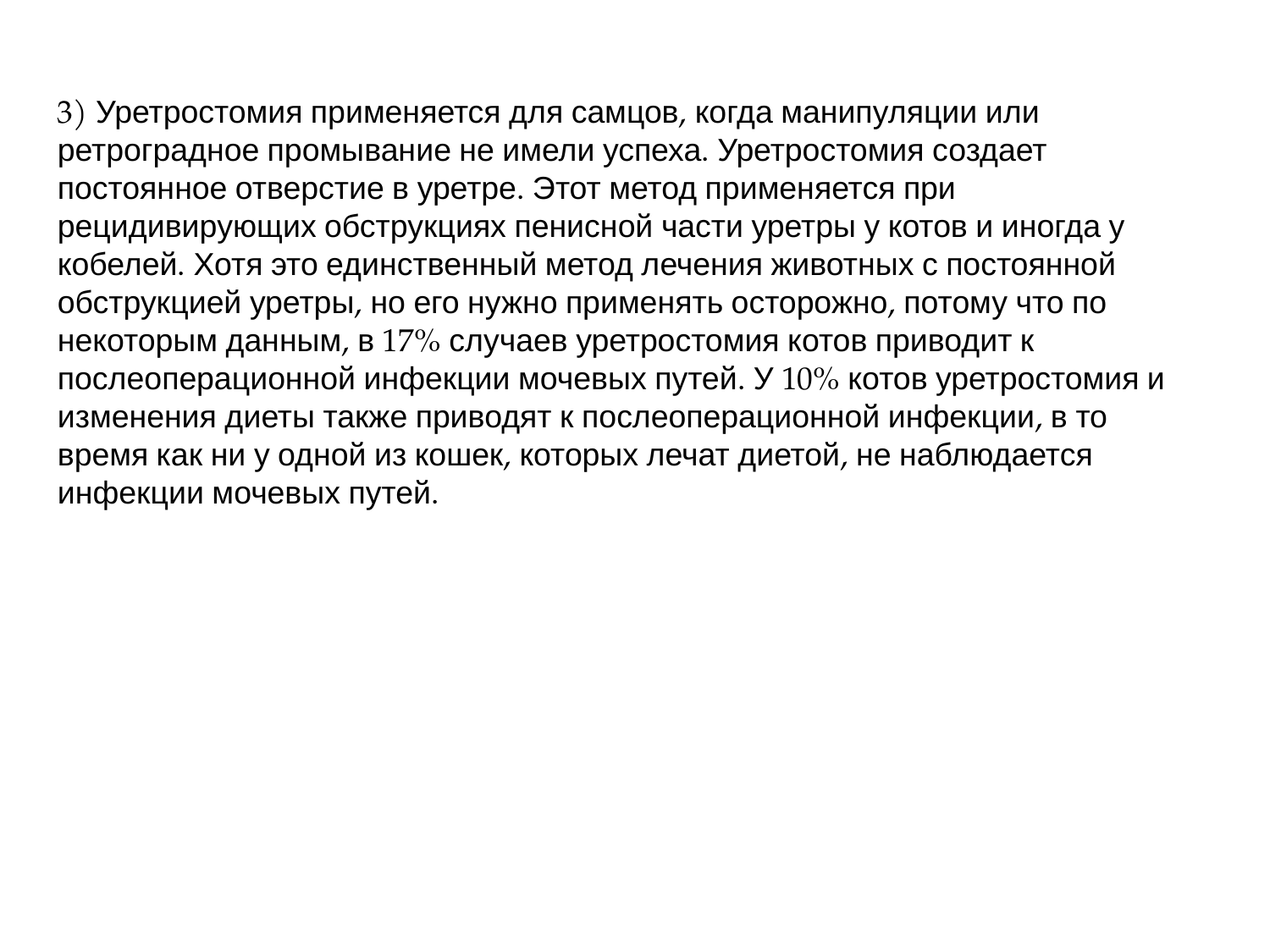

3) Уретростомия применяется для самцов, когда манипуляции или ретроградное промывание не имели успеха. Уретростомия создает постоянное отверстие в уретре. Этот метод применяется при рецидивирующих обструкциях пенисной части уретры у котов и иногда у кобелей. Хотя это единственный метод лечения животных с постоянной обструкцией уретры, но его нужно применять осторожно, потому что по некоторым данным, в 17% случаев уретростомия котов приводит к послеоперационной инфекции мочевых путей. У 10% котов уретростомия и изменения диеты также приводят к послеоперационной инфекции, в то время как ни у одной из кошек, которых лечат диетой, не наблюдается инфекции мочевых путей.